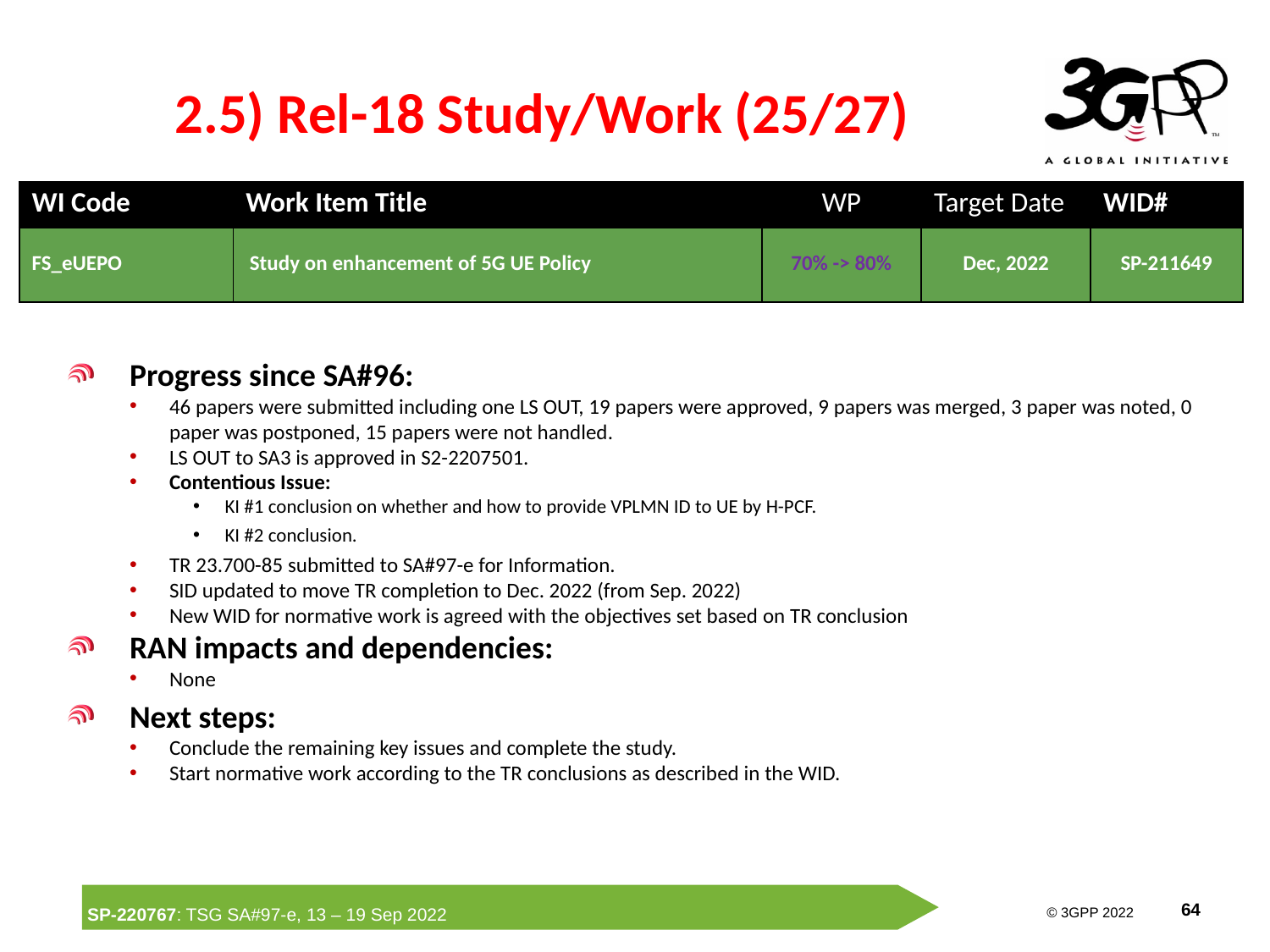

# 2.5) Rel-18 Study/Work (25/27)
| WI Code | Work Item Title | WP | Target Date | WID# |
| --- | --- | --- | --- | --- |
| FS\_eUEPO | Study on enhancement of 5G UE Policy | 70% -> 80% | Dec, 2022 | SP-211649 |
Progress since SA#96:
46 papers were submitted including one LS OUT, 19 papers were approved, 9 papers was merged, 3 paper was noted, 0 paper was postponed, 15 papers were not handled.
LS OUT to SA3 is approved in S2-2207501.
Contentious Issue:
KI #1 conclusion on whether and how to provide VPLMN ID to UE by H-PCF.
KI #2 conclusion.
TR 23.700-85 submitted to SA#97-e for Information.
SID updated to move TR completion to Dec. 2022 (from Sep. 2022)
New WID for normative work is agreed with the objectives set based on TR conclusion
RAN impacts and dependencies:
None
Next steps:
Conclude the remaining key issues and complete the study.
Start normative work according to the TR conclusions as described in the WID.